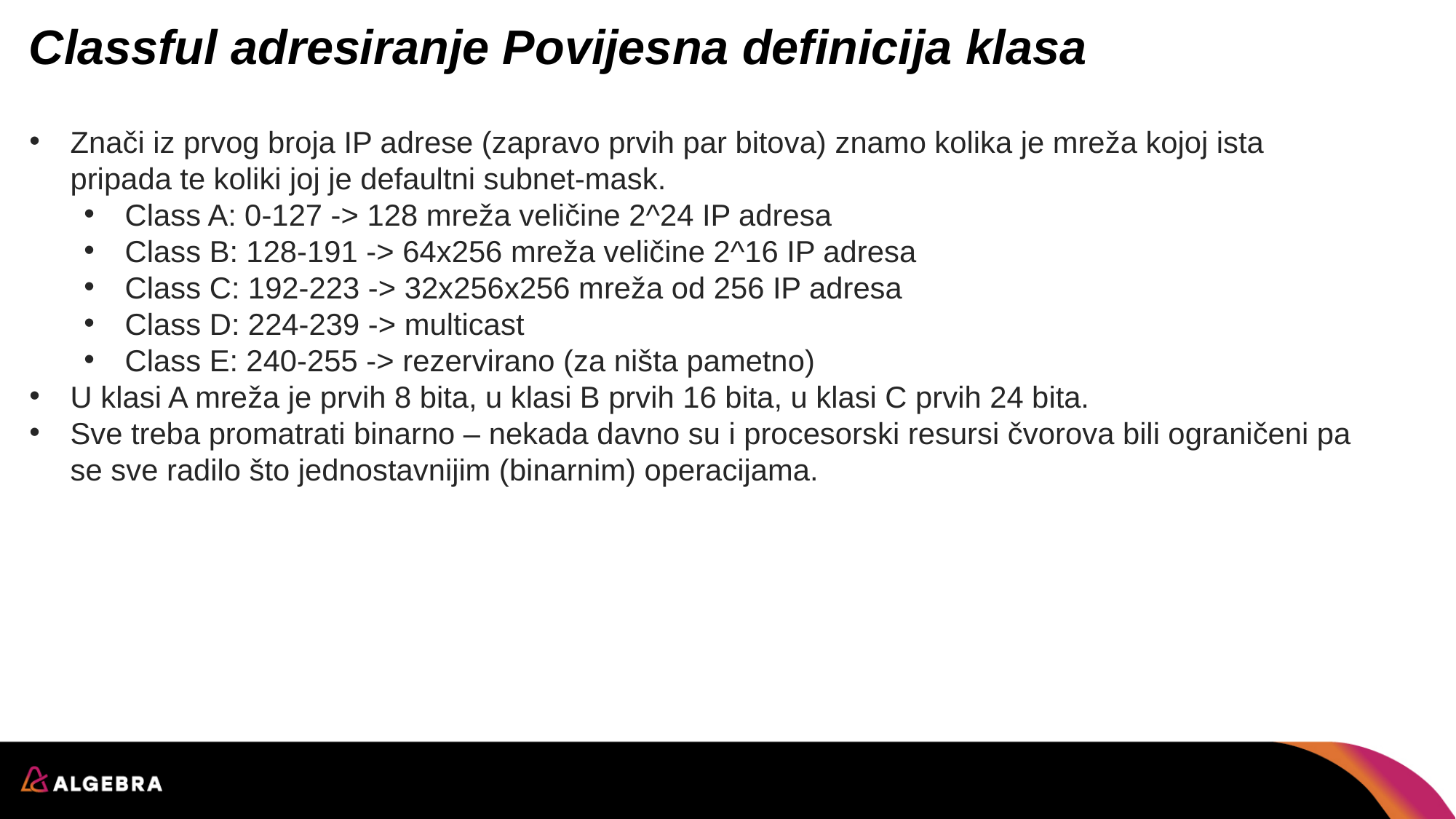

# Classful adresiranje Povijesna definicija klasa
Znači iz prvog broja IP adrese (zapravo prvih par bitova) znamo kolika je mreža kojoj ista pripada te koliki joj je defaultni subnet-mask.
Class A: 0-127 -> 128 mreža veličine 2^24 IP adresa
Class B: 128-191 -> 64x256 mreža veličine 2^16 IP adresa
Class C: 192-223 -> 32x256x256 mreža od 256 IP adresa
Class D: 224-239 -> multicast
Class E: 240-255 -> rezervirano (za ništa pametno)
U klasi A mreža je prvih 8 bita, u klasi B prvih 16 bita, u klasi C prvih 24 bita.
Sve treba promatrati binarno – nekada davno su i procesorski resursi čvorova bili ograničeni pa se sve radilo što jednostavnijim (binarnim) operacijama.